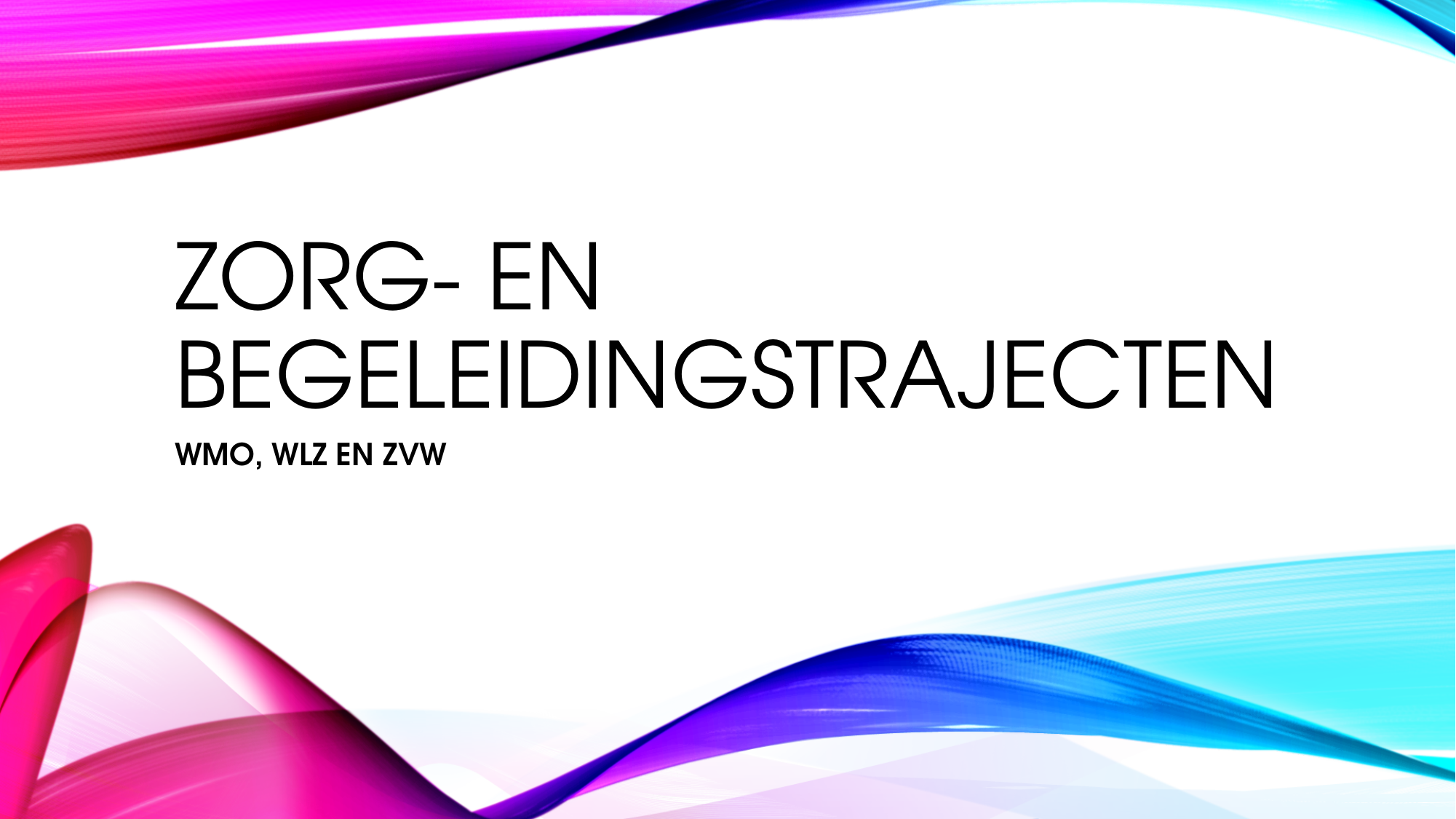

# Zorg- en begeleidingstrajecten
WMO, WLZ EN ZVW